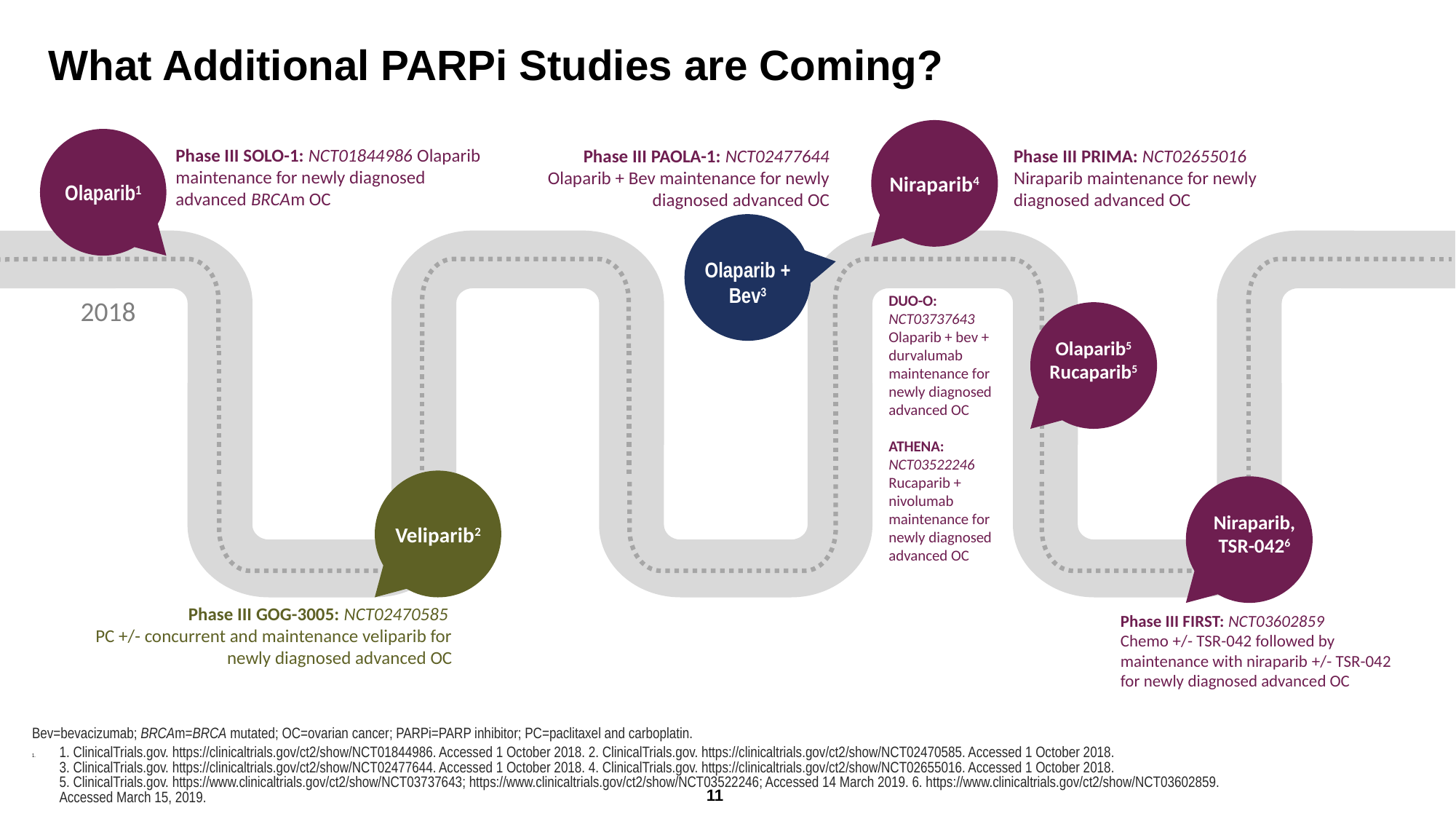

# What Additional PARPi Studies are Coming?

Niraparib4

Olaparib1
Phase III SOLO-1: NCT01844986 Olaparib maintenance for newly diagnosed advanced BRCAm OC
Phase III PRIMA: NCT02655016
Niraparib maintenance for newly diagnosed advanced OC
Phase III PAOLA-1: NCT02477644 Olaparib + Bev maintenance for newly diagnosed advanced OC

Olaparib +
Bev3

DUO-O: NCT03737643
Olaparib + bev + durvalumab maintenance for newly diagnosed advanced OC
ATHENA: NCT03522246
Rucaparib + nivolumab maintenance for newly diagnosed advanced OC
2018

Olaparib5
Rucaparib5

Veliparib2

Niraparib, TSR-0426
Phase III GOG-3005: NCT02470585
PC +/- concurrent and maintenance veliparib for newly diagnosed advanced OC
Phase III FIRST: NCT03602859
Chemo +/- TSR-042 followed by maintenance with niraparib +/- TSR-042 for newly diagnosed advanced OC
Bev=bevacizumab; BRCAm=BRCA mutated; OC=ovarian cancer; PARPi=PARP inhibitor; PC=paclitaxel and carboplatin.
1. ClinicalTrials.gov. https://clinicaltrials.gov/ct2/show/NCT01844986. Accessed 1 October 2018. 2. ClinicalTrials.gov. https://clinicaltrials.gov/ct2/show/NCT02470585. Accessed 1 October 2018.
3. ClinicalTrials.gov. https://clinicaltrials.gov/ct2/show/NCT02477644. Accessed 1 October 2018. 4. ClinicalTrials.gov. https://clinicaltrials.gov/ct2/show/NCT02655016. Accessed 1 October 2018.
5. ClinicalTrials.gov. https://www.clinicaltrials.gov/ct2/show/NCT03737643; https://www.clinicaltrials.gov/ct2/show/NCT03522246; Accessed 14 March 2019. 6. https://www.clinicaltrials.gov/ct2/show/NCT03602859. Accessed March 15, 2019.